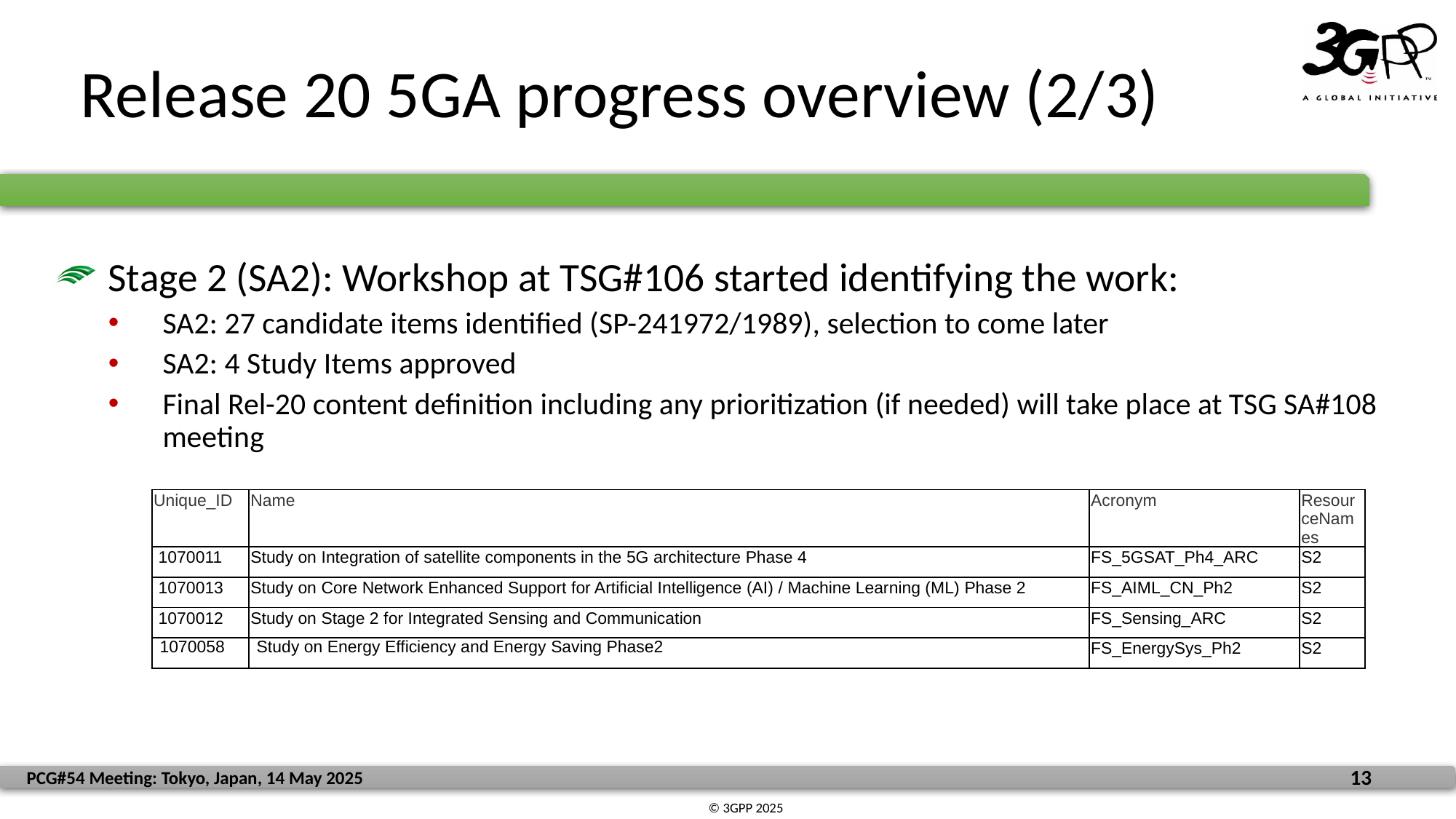

# Release 20 5GA progress overview (2/3)
Stage 2 (SA2): Workshop at TSG#106 started identifying the work:
SA2: 27 candidate items identified (SP-241972/1989), selection to come later
SA2: 4 Study Items approved
Final Rel-20 content definition including any prioritization (if needed) will take place at TSG SA#108 meeting

| Unique\_ID | Name | Acronym | ResourceNames |
| --- | --- | --- | --- |
| 1070011 | Study on Integration of satellite components in the 5G architecture Phase 4 | FS\_5GSAT\_Ph4\_ARC | S2 |
| 1070013 | Study on Core Network Enhanced Support for Artificial Intelligence (AI) / Machine Learning (ML) Phase 2 | FS\_AIML\_CN\_Ph2 | S2 |
| 1070012 | Study on Stage 2 for Integrated Sensing and Communication | FS\_Sensing\_ARC | S2 |
| 1070058 | Study on Energy Efficiency and Energy Saving Phase2 | FS\_EnergySys\_Ph2 | S2 |